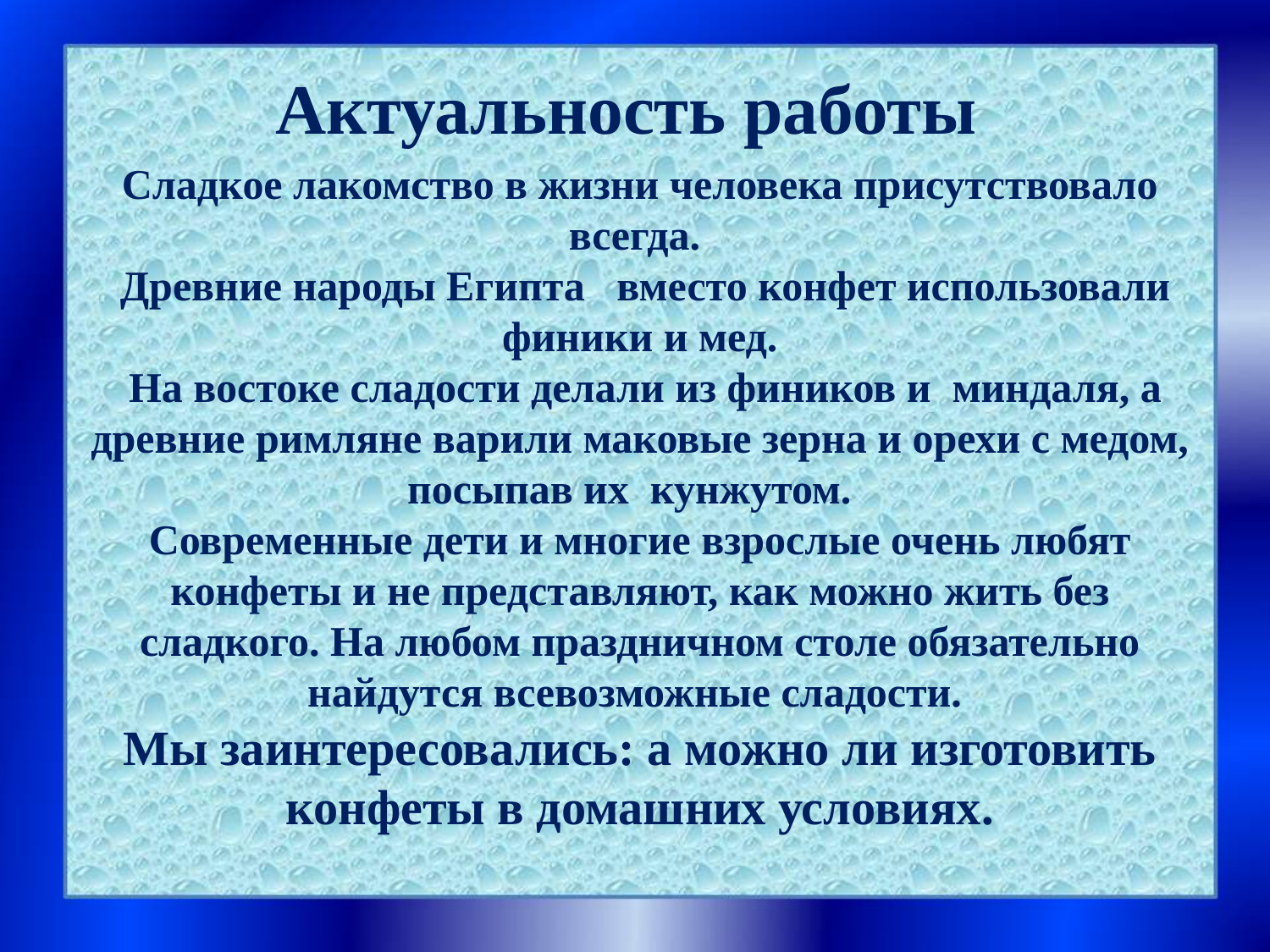

# Актуальность работы
Сладкое лакомство в жизни человека присутствовало всегда.
 Древние народы Египта   вместо конфет использовали финики и мед.
 На востоке сладости делали из фиников и  миндаля, а древние римляне варили маковые зерна и орехи с медом, посыпав их  кунжутом.
Современные дети и многие взрослые очень любят конфеты и не представляют, как можно жить без сладкого. На любом праздничном столе обязательно найдутся всевозможные сладости.
Мы заинтересовались: а можно ли изготовить конфеты в домашних условиях.